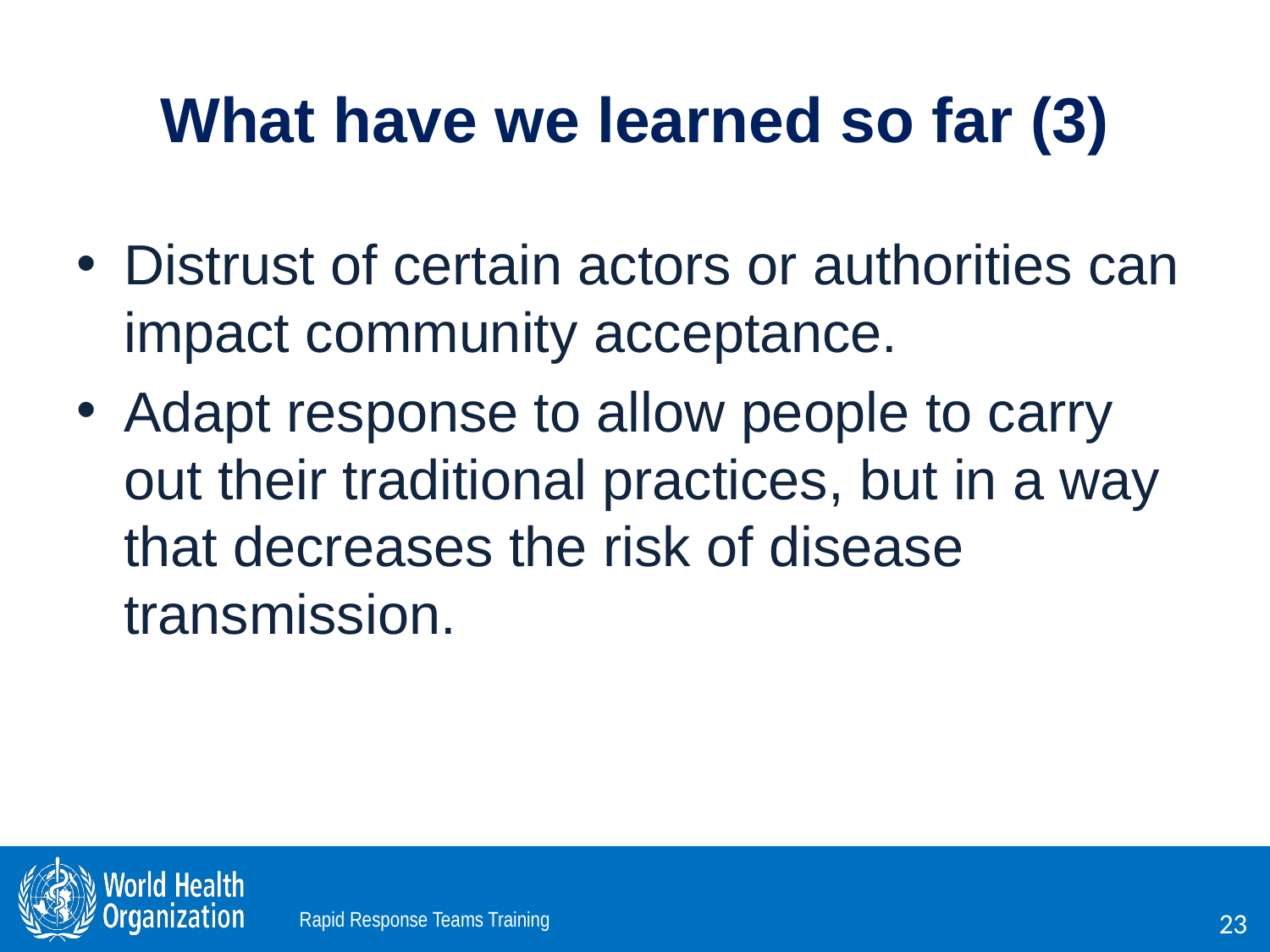

# What have we learned so far (3)
Distrust of certain actors or authorities can impact community acceptance.
Adapt response to allow people to carry out their traditional practices, but in a way that decreases the risk of disease transmission.